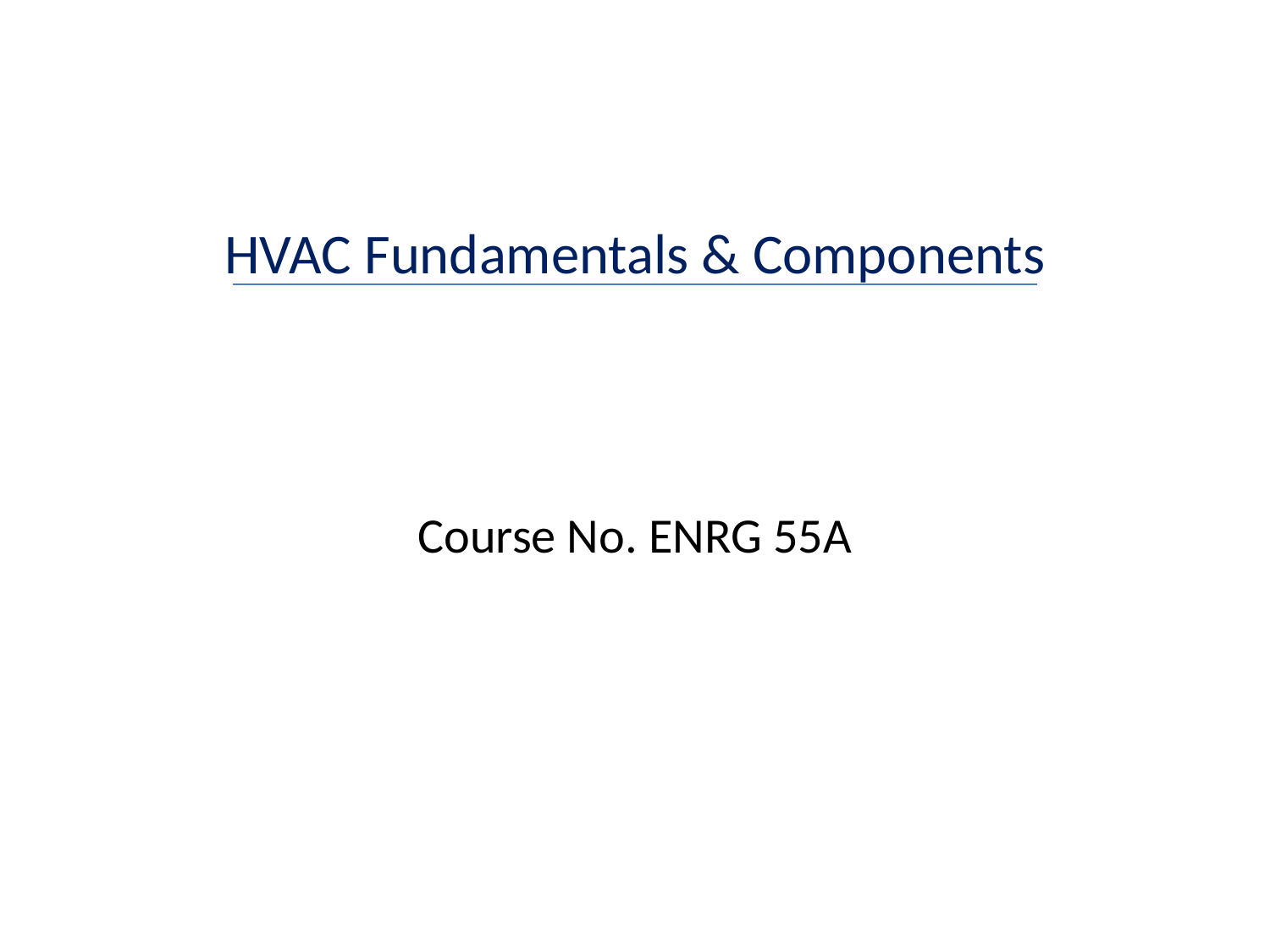

HVAC Fundamentals & Components
Course No. ENRG 55A